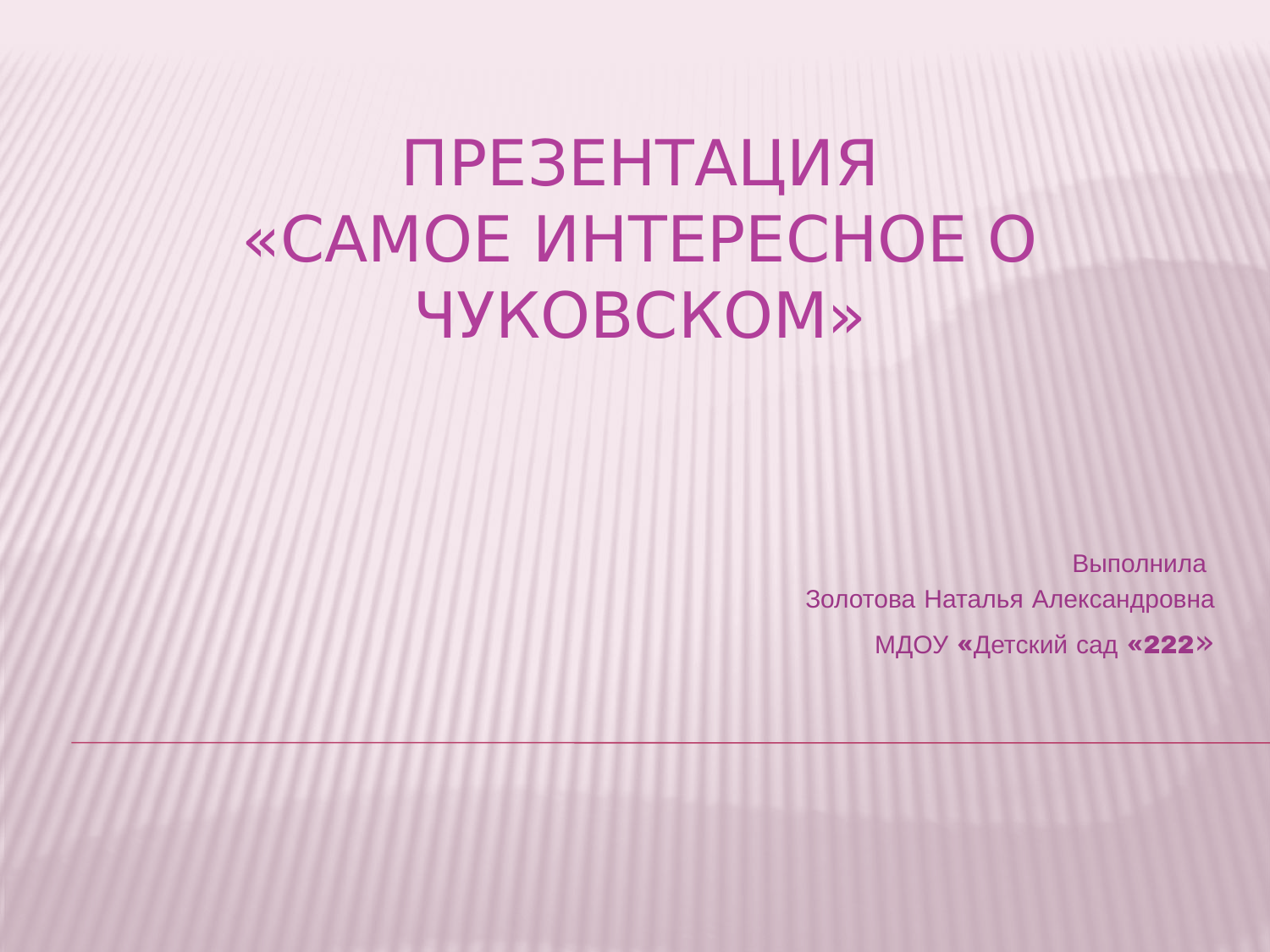

# Презентация «Самое интересное о Чуковском»
Выполнила
Золотова Наталья Александровна
МДОУ «Детский сад «222»